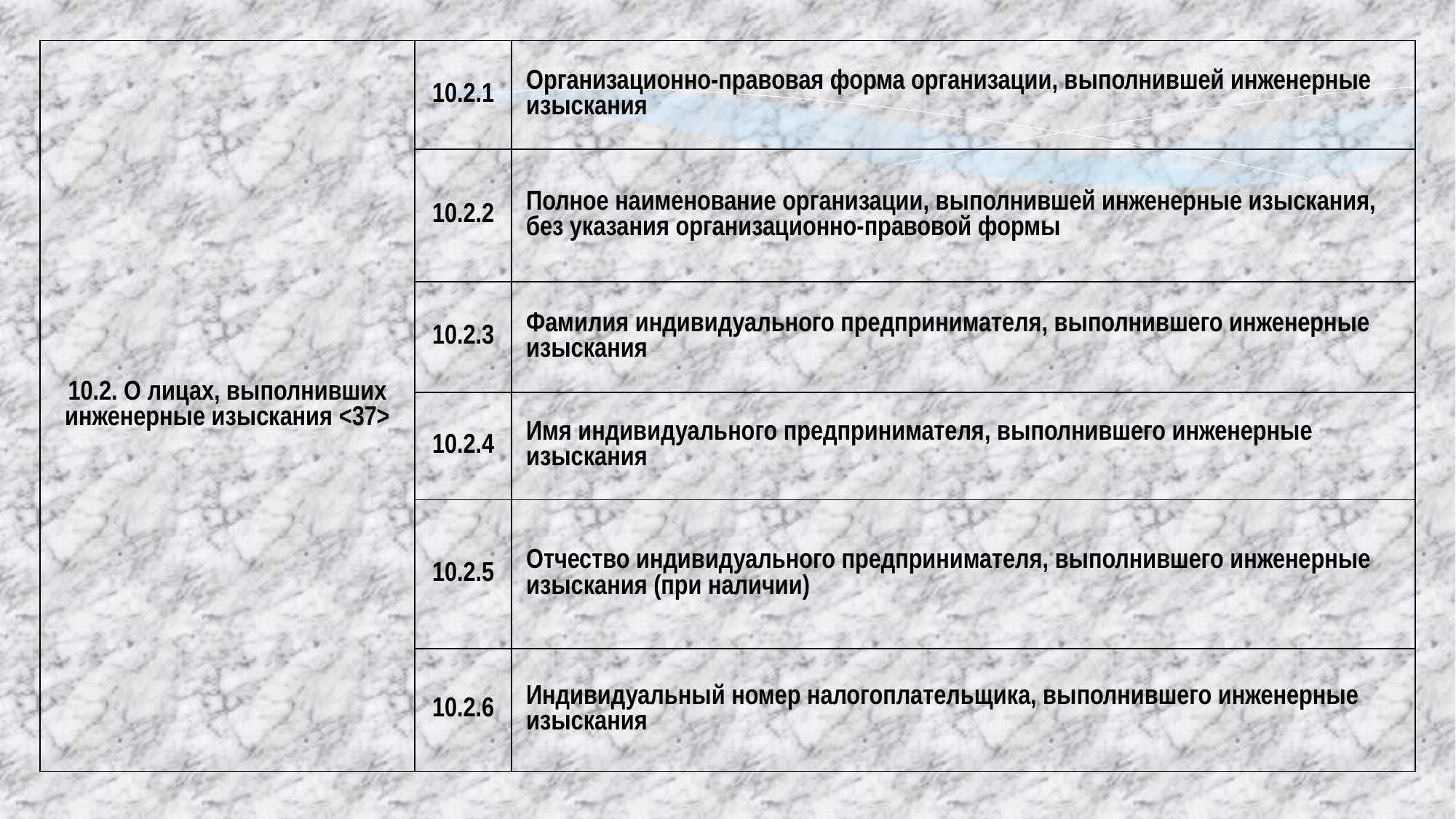

| 10.2. О лицах, выполнивших инженерные изыскания <37> | 10.2.1 | Организационно-правовая форма организации, выполнившей инженерные изыскания |
| --- | --- | --- |
|  | 10.2.2 | Полное наименование организации, выполнившей инженерные изыскания, без указания организационно-правовой формы |
|  | 10.2.3 | Фамилия индивидуального предпринимателя, выполнившего инженерные изыскания |
|  | 10.2.4 | Имя индивидуального предпринимателя, выполнившего инженерные изыскания |
|  | 10.2.5 | Отчество индивидуального предпринимателя, выполнившего инженерные изыскания (при наличии) |
|  | 10.2.6 | Индивидуальный номер налогоплательщика, выполнившего инженерные изыскания |